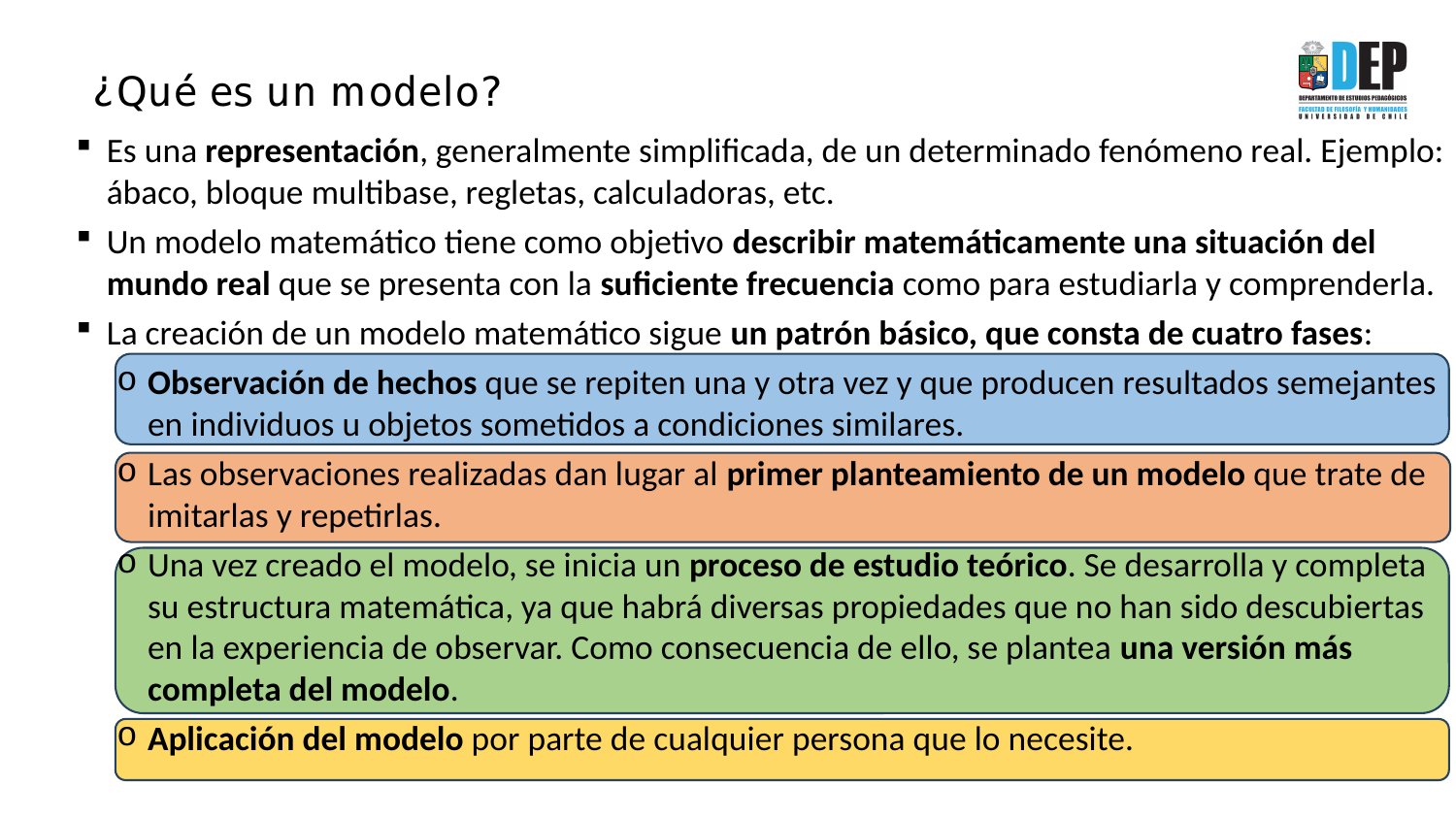

¿Qué es un modelo?
Es una representación, generalmente simplificada, de un determinado fenómeno real. Ejemplo: ábaco, bloque multibase, regletas, calculadoras, etc.
Un modelo matemático tiene como objetivo describir matemáticamente una situación del mundo real que se presenta con la suficiente frecuencia como para estudiarla y comprenderla.
La creación de un modelo matemático sigue un patrón básico, que consta de cuatro fases:
Observación de hechos que se repiten una y otra vez y que producen resultados semejantes en individuos u objetos sometidos a condiciones similares.
Las observaciones realizadas dan lugar al primer planteamiento de un modelo que trate de imitarlas y repetirlas.
Una vez creado el modelo, se inicia un proceso de estudio teórico. Se desarrolla y completa su estructura matemática, ya que habrá diversas propiedades que no han sido descubiertas en la experiencia de observar. Como consecuencia de ello, se plantea una versión más completa del modelo.
Aplicación del modelo por parte de cualquier persona que lo necesite.